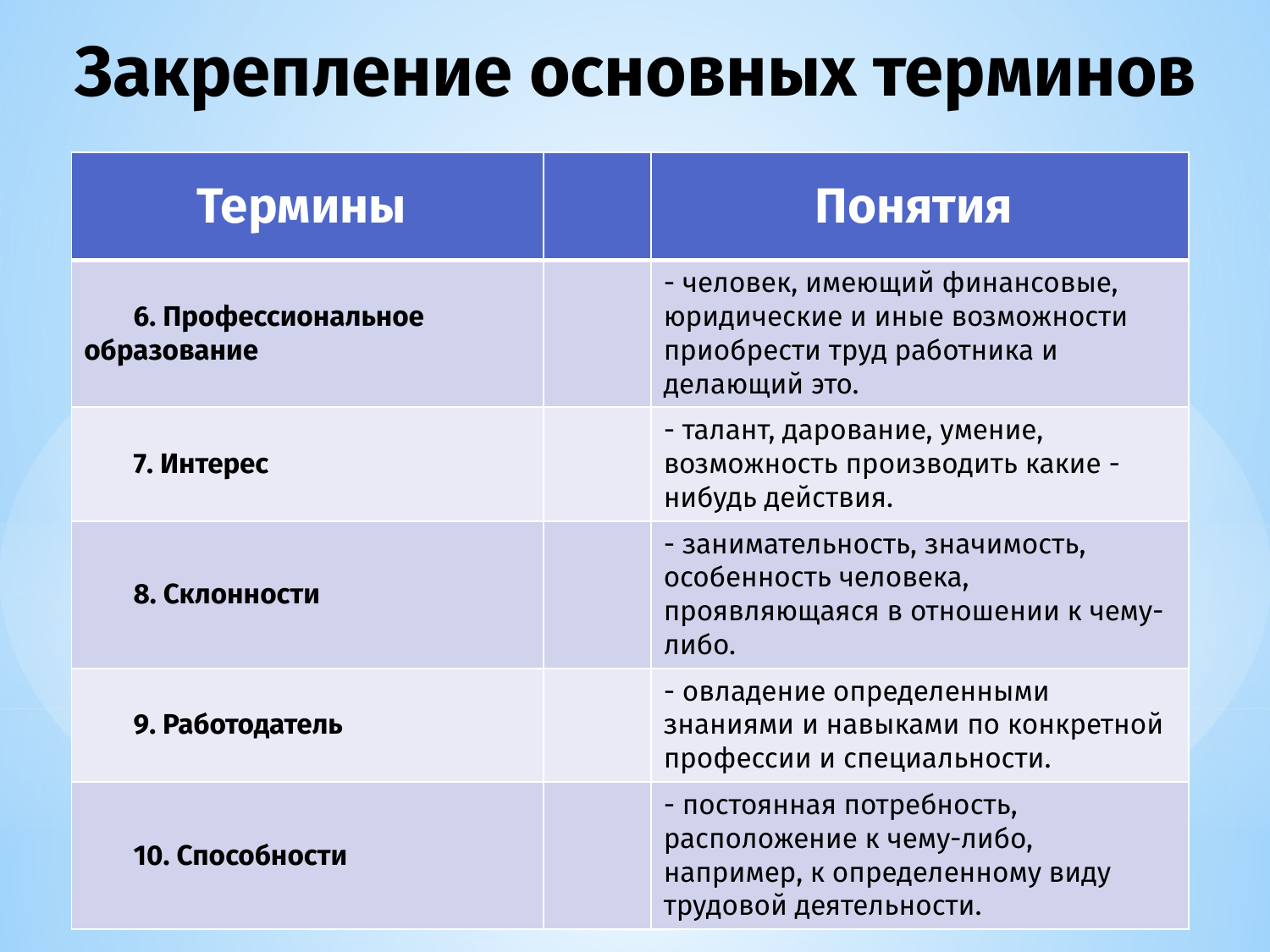

# Закрепление основных терминов
| Термины |  | Понятия |
| --- | --- | --- |
| 6. Профессиональное образование |  | - человек, имеющий финансовые, юридические и иные возможности приобрести труд работника и делающий это. |
| 7. Интерес |  | - талант, дарование, умение, возможность производить какие -нибудь действия. |
| 8. Склонности |  | - занимательность, значимость, особенность человека, проявляющаяся в отношении к чему-либо. |
| 9. Работодатель |  | - овладение определенными знаниями и навыками по конкретной профессии и специальности. |
| 10. Способности |  | - постоянная потребность, расположение к чему-либо, например, к определенному виду трудовой деятельности. |